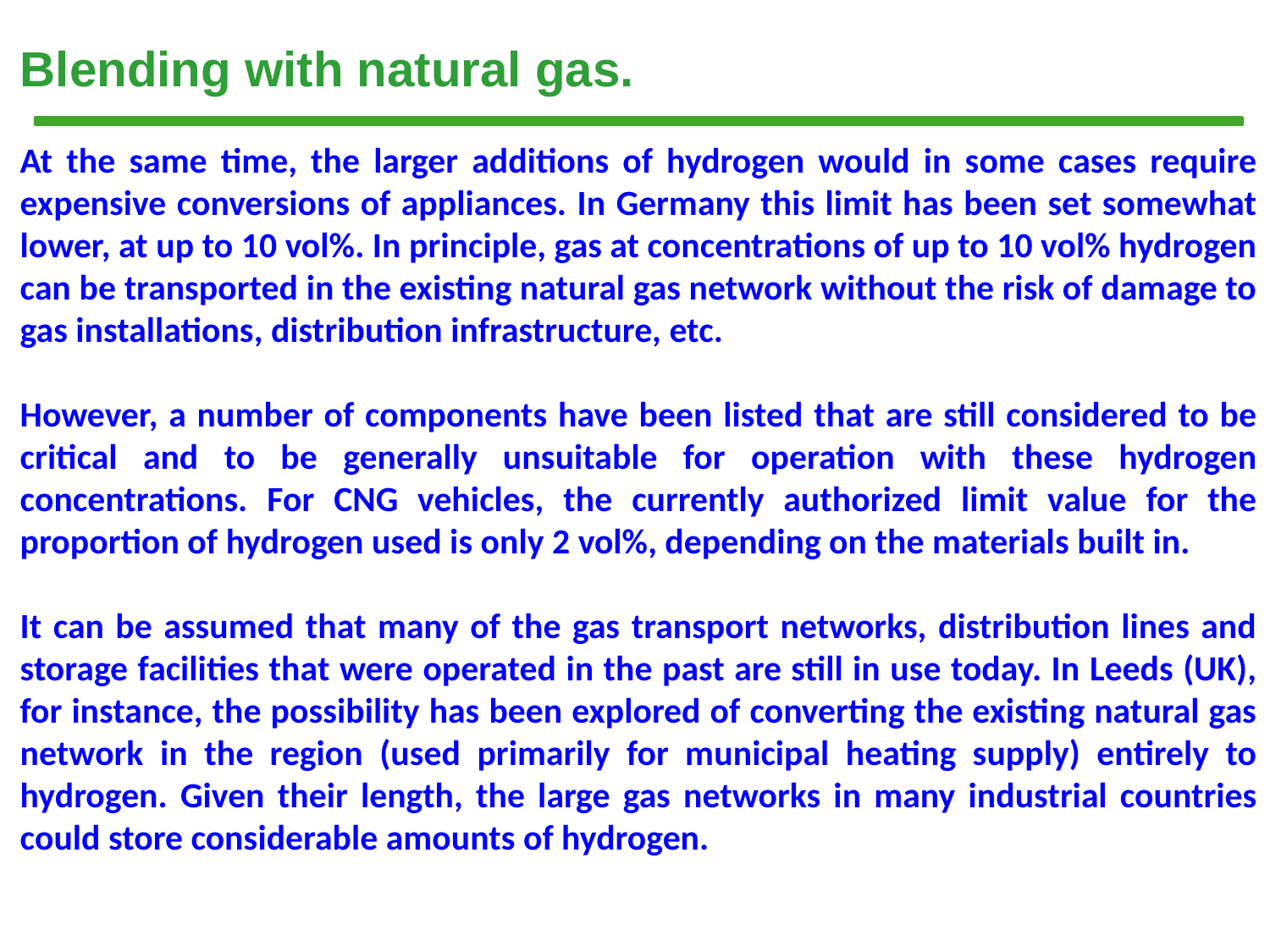

# Blending with natural gas.

At the same time, the larger additions of hydrogen would in some cases require expensive conversions of appliances. In Germany this limit has been set somewhat lower, at up to 10 vol%. In principle, gas at concentrations of up to 10 vol% hydrogen can be transported in the existing natural gas network without the risk of damage to gas installations, distribution infrastructure, etc.

However, a number of components have been listed that are still considered to be critical and to be generally unsuitable for operation with these hydrogen concentrations. For CNG vehicles, the currently authorized limit value for the proportion of hydrogen used is only 2 vol%, depending on the materials built in.

It can be assumed that many of the gas transport networks, distribution lines and storage facilities that were operated in the past are still in use today. In Leeds (UK), for instance, the possibility has been explored of converting the existing natural gas network in the region (used primarily for municipal heating supply) entirely to hydrogen. Given their length, the large gas networks in many industrial countries could store considerable amounts of hydrogen.
Tema III				                                                       Transporte y distribución